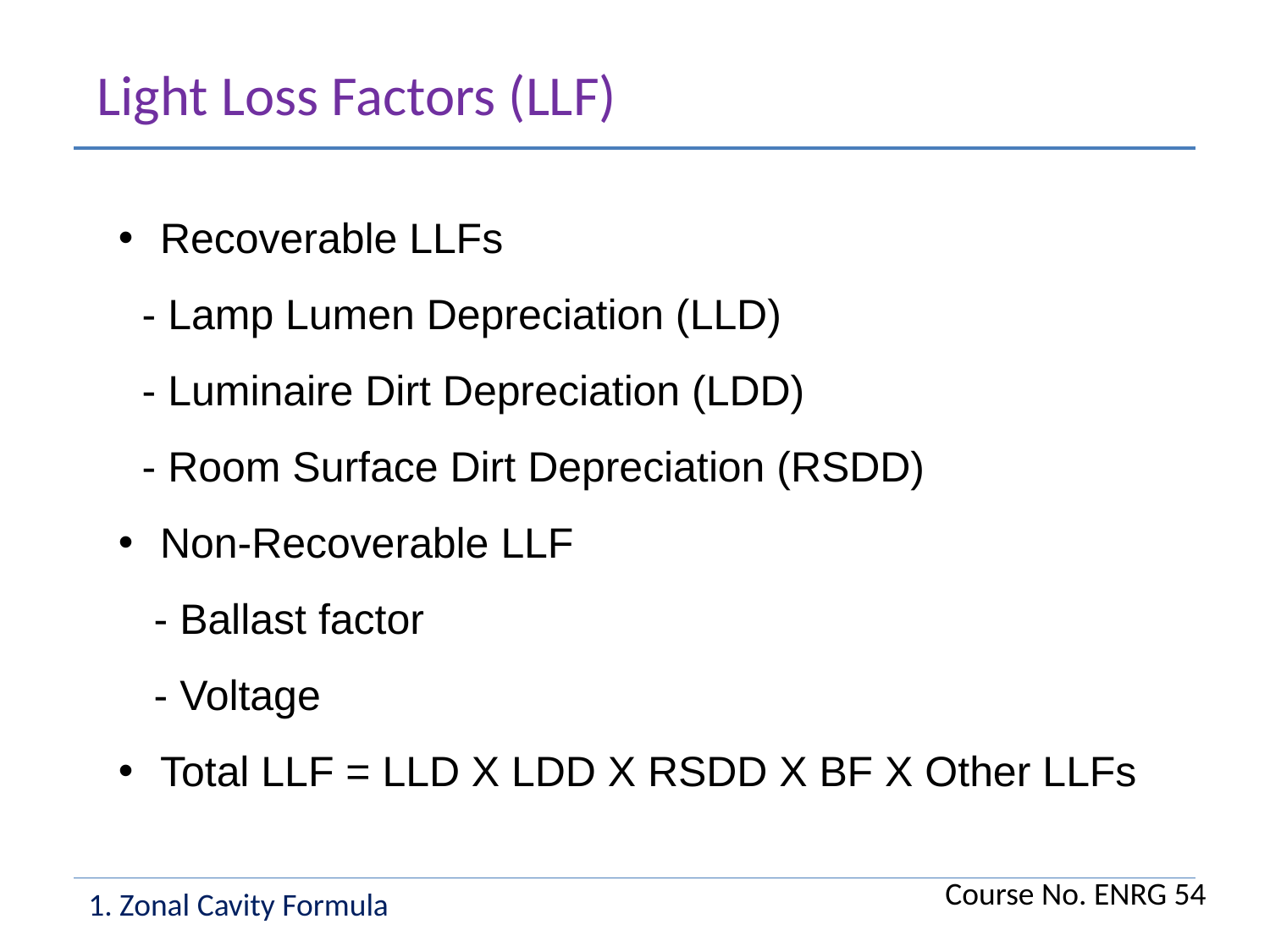

Light Loss Factors (LLF)
 Recoverable LLFs
  - Lamp Lumen Depreciation (LLD)
  - Luminaire Dirt Depreciation (LDD)
  - Room Surface Dirt Depreciation (RSDD)
 Non-Recoverable LLF
   - Ballast factor
   - Voltage
 Total LLF = LLD X LDD X RSDD X BF X Other LLFs
Course No. ENRG 54
1. Zonal Cavity Formula